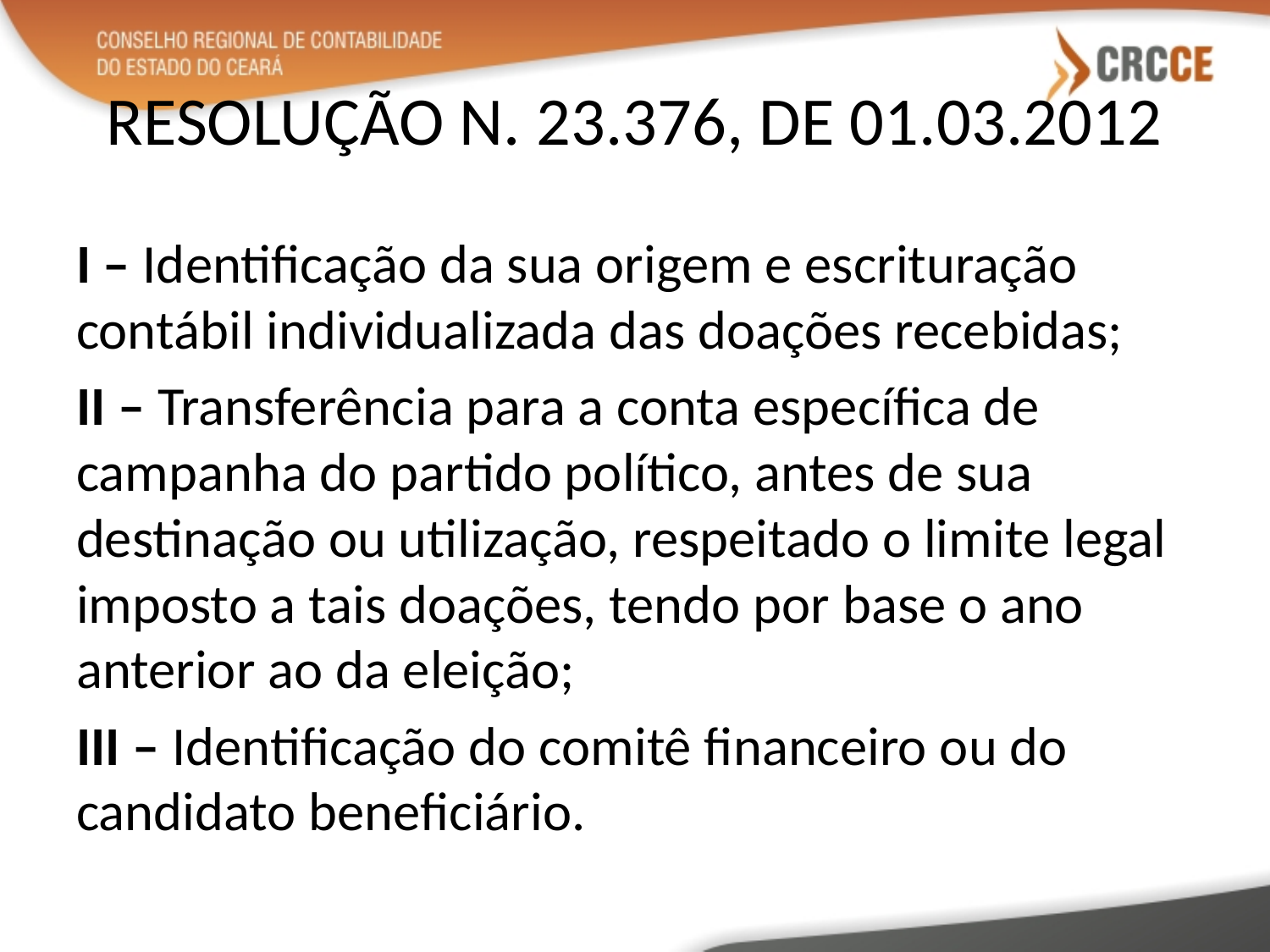

# RESOLUÇÃO N. 23.376, DE 01.03.2012
I – Identificação da sua origem e escrituração contábil individualizada das doações recebidas;
II – Transferência para a conta específica de campanha do partido político, antes de sua destinação ou utilização, respeitado o limite legal imposto a tais doações, tendo por base o ano anterior ao da eleição;
III – Identificação do comitê financeiro ou do candidato beneficiário.